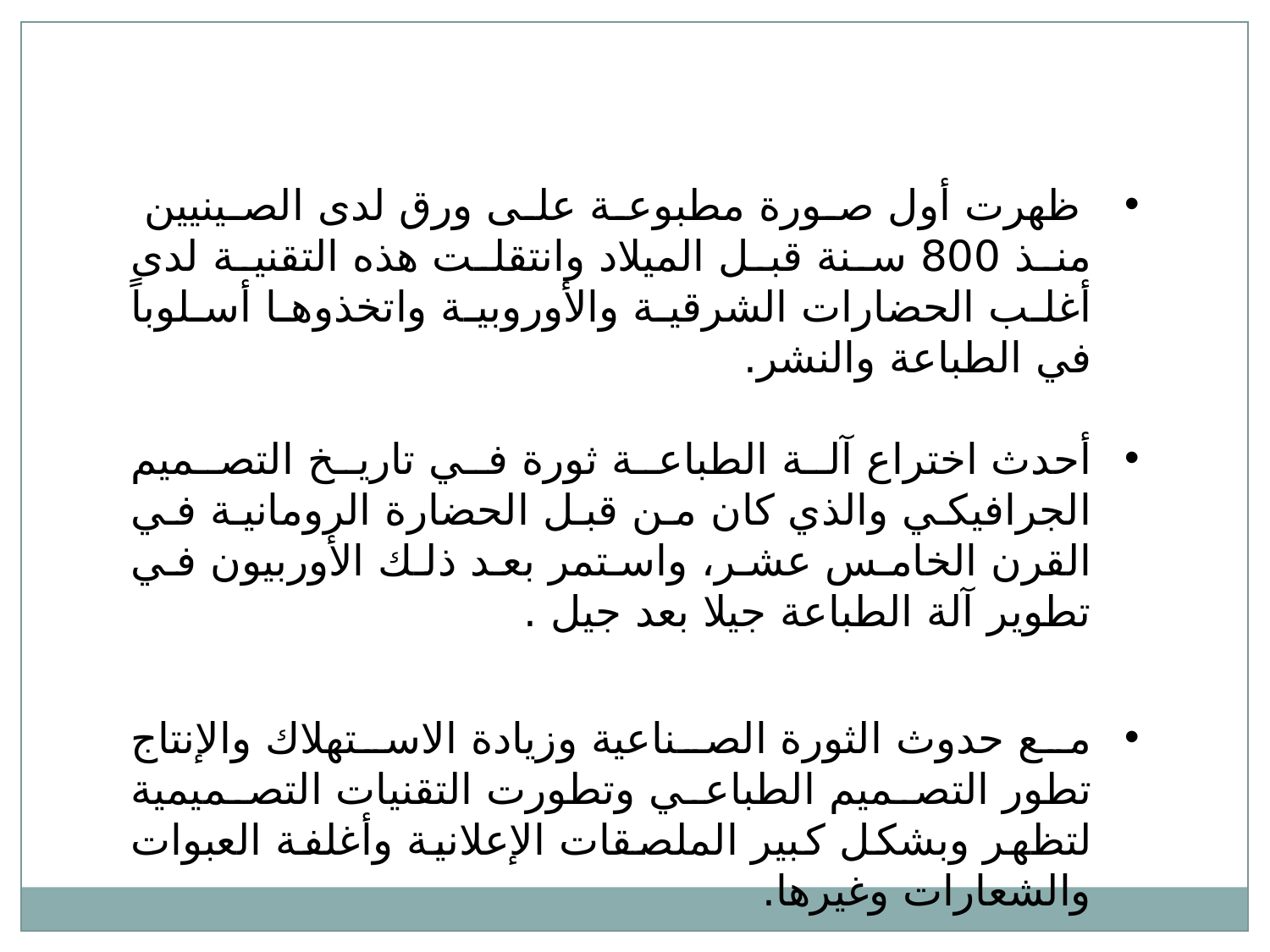

ظهرت أول صورة مطبوعة على ورق لدى الصينيين  منذ 800 سنة قبل الميلاد وانتقلت هذه التقنية لدى أغلب الحضارات الشرقية والأوروبية واتخذوها أسلوباً في الطباعة والنشر.

أحدث اختراع آلة الطباعة ثورة في تاريخ التصميم الجرافيكي والذي كان من قبل الحضارة الرومانية في القرن الخامس عشر، واستمر بعد ذلك الأوربيون في تطوير آلة الطباعة جيلا بعد جيل .

مع حدوث الثورة الصناعية وزيادة الاستهلاك والإنتاج تطور التصميم الطباعي وتطورت التقنيات التصميمية لتظهر وبشكل كبير الملصقات الإعلانية وأغلفة العبوات والشعارات وغيرها.